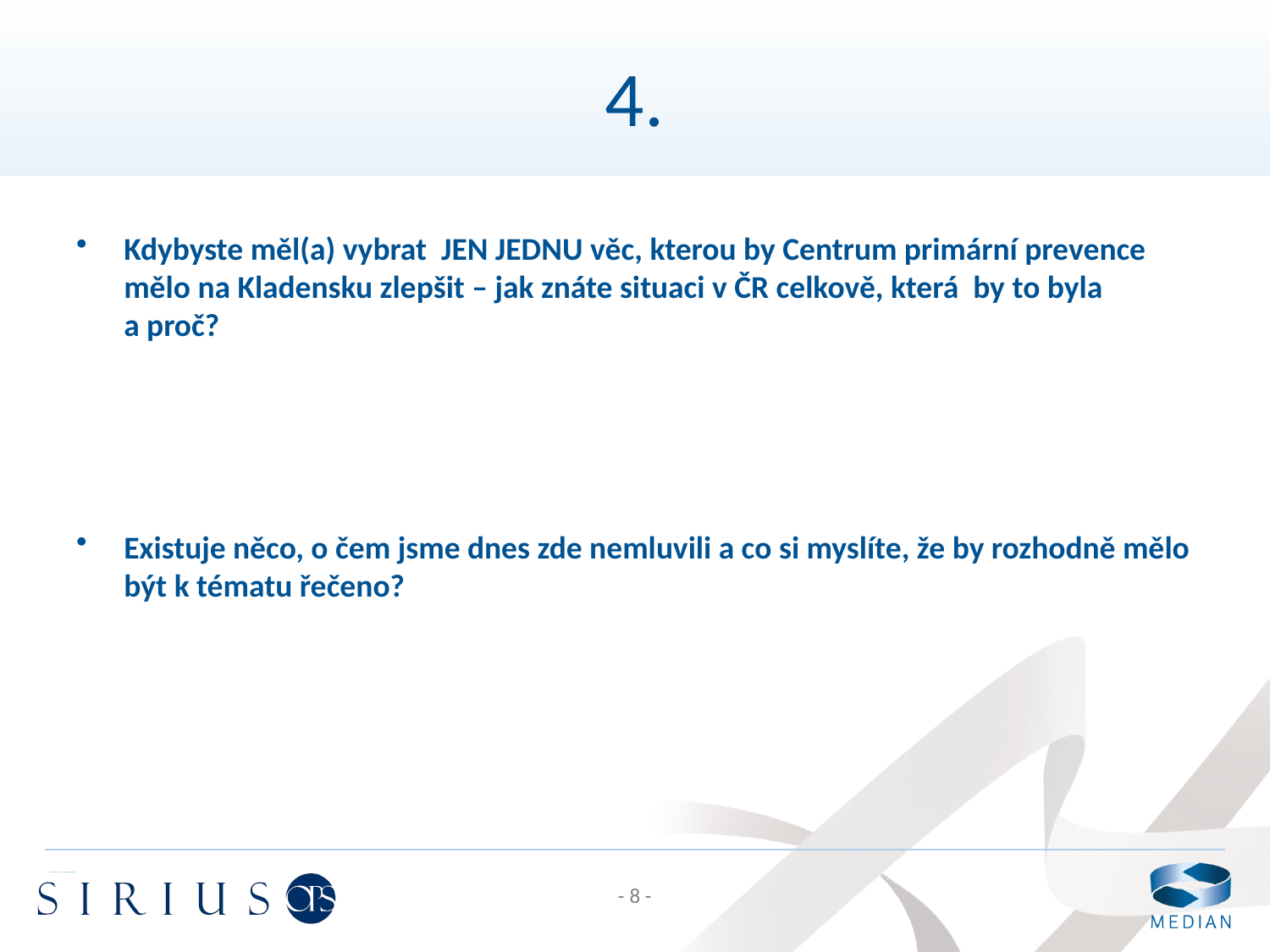

# 4.
Kdybyste měl(a) vybrat  JEN JEDNU věc, kterou by Centrum primární prevence mělo na Kladensku zlepšit – jak znáte situaci v ČR celkově, která  by to byla
a proč?

Existuje něco, o čem jsme dnes zde nemluvili a co si myslíte, že by rozhodně mělo být k tématu řečeno?